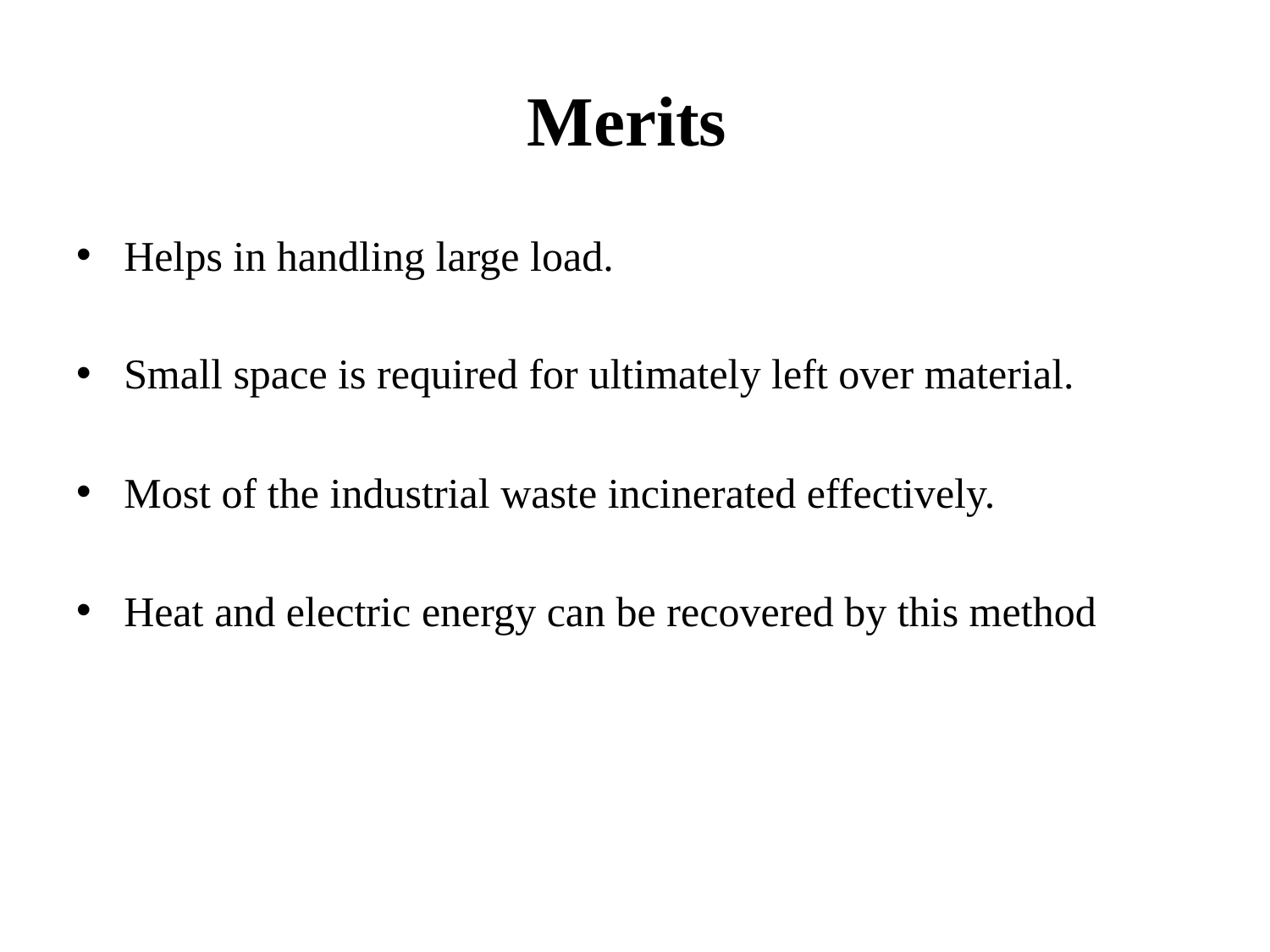

# Merits
Helps in handling large load.

Small space is required for ultimately left over material.

Most of the industrial waste incinerated effectively.

Heat and electric energy can be recovered by this method